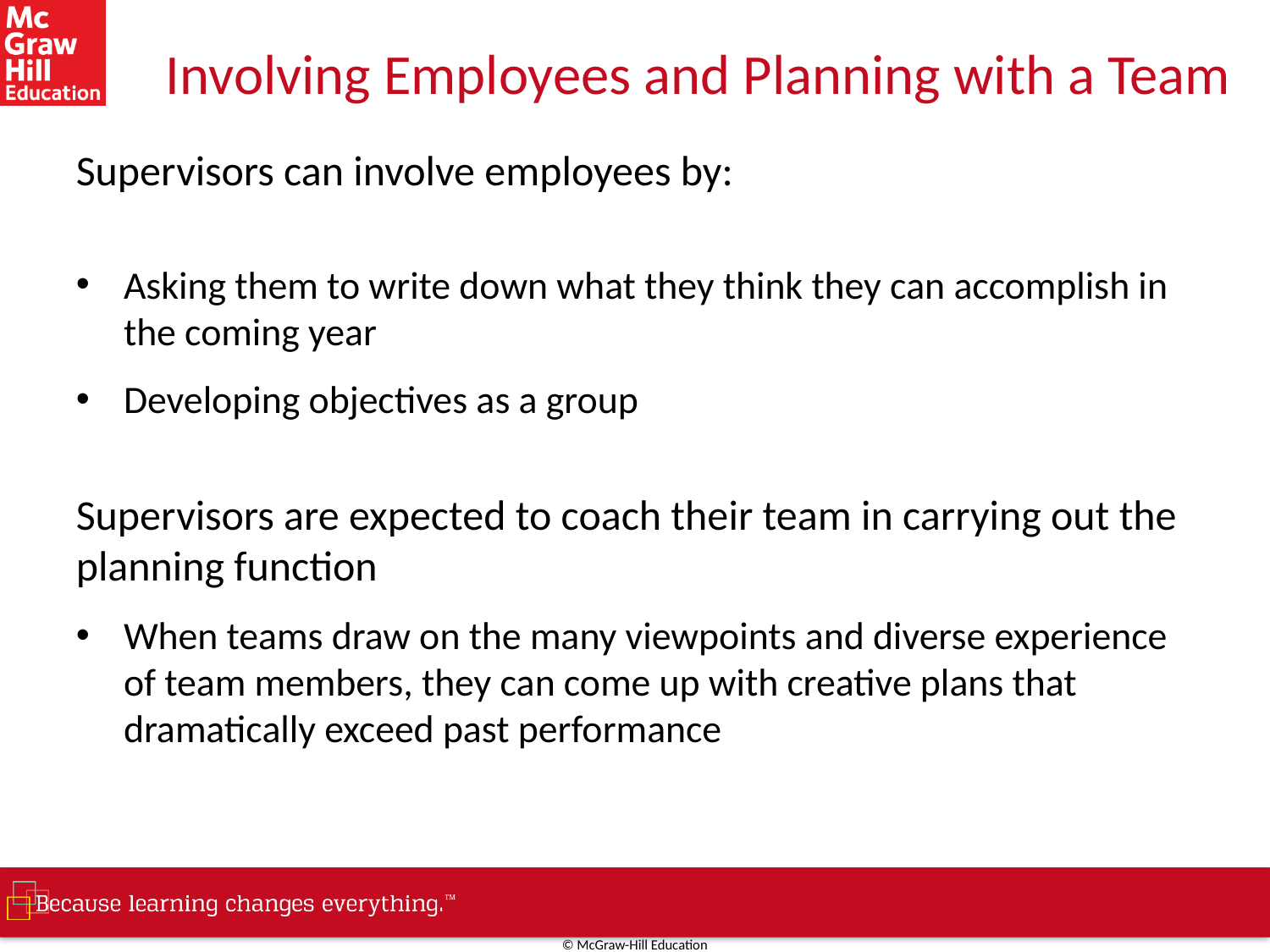

# Involving Employees and Planning with a Team
Supervisors can involve employees by:

Asking them to write down what they think they can accomplish in the coming year
Developing objectives as a group

Supervisors are expected to coach their team in carrying out the planning function
When teams draw on the many viewpoints and diverse experience of team members, they can come up with creative plans that dramatically exceed past performance